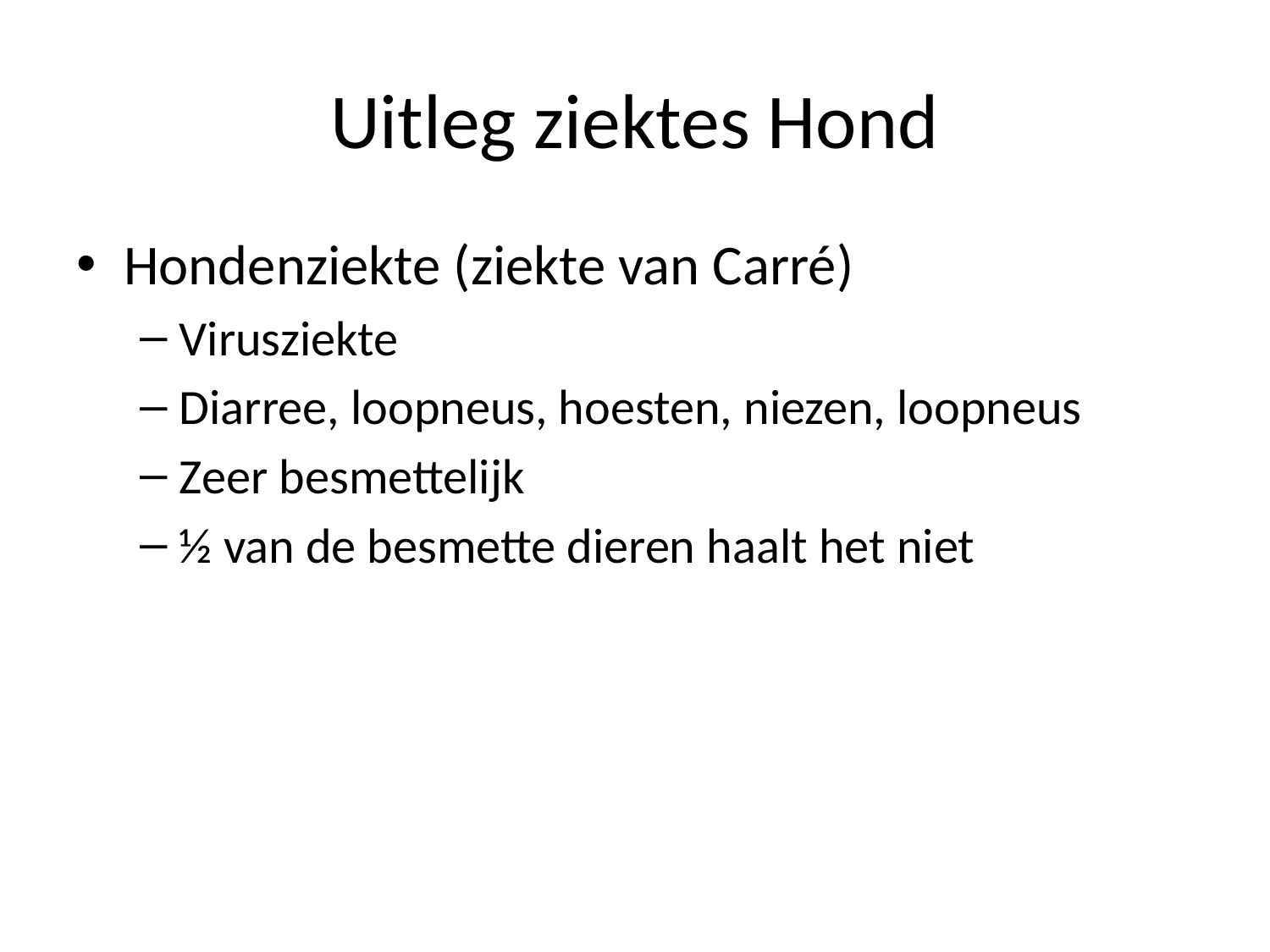

# Uitleg ziektes Hond
Hondenziekte (ziekte van Carré)
Virusziekte
Diarree, loopneus, hoesten, niezen, loopneus
Zeer besmettelijk
½ van de besmette dieren haalt het niet